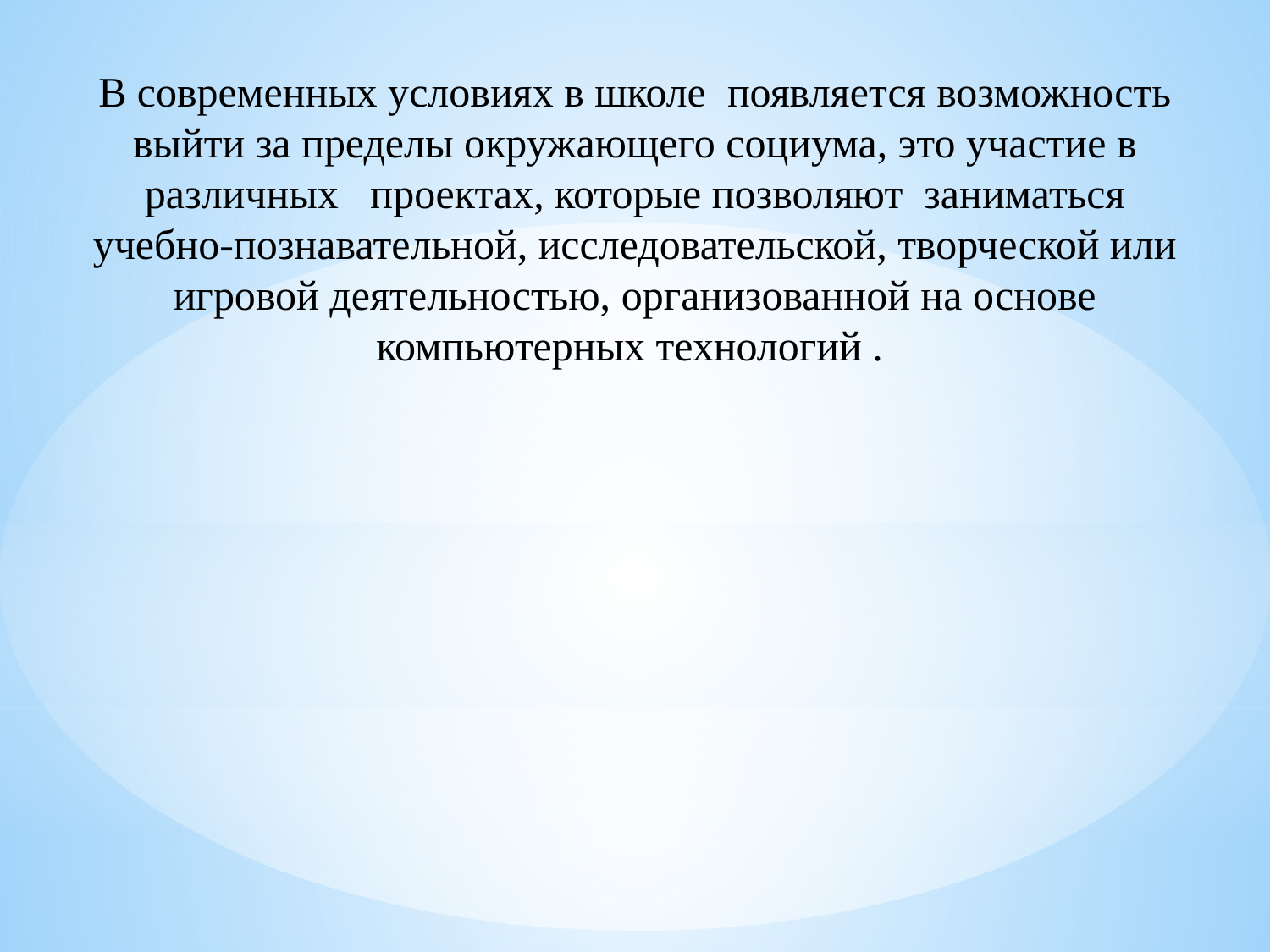

В современных условиях в школе  появляется возможность выйти за пределы окружающего социума, это участие в различных   проектах, которые позволяют  заниматься учебно-познавательной, исследовательской, творческой или игровой деятельностью, организованной на основе компьютерных технологий .